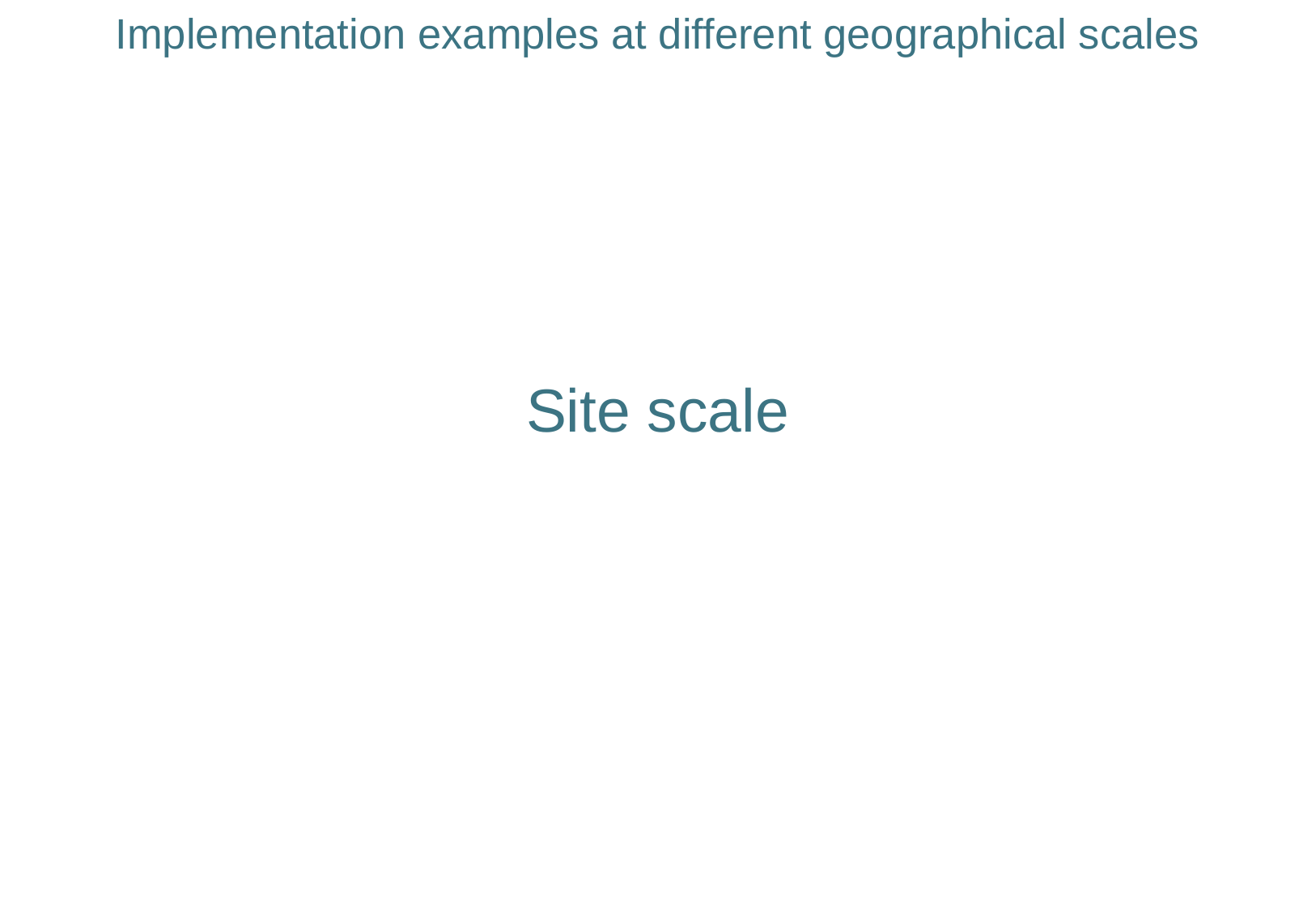

# Implementation examples at different geographical scales
Site scale